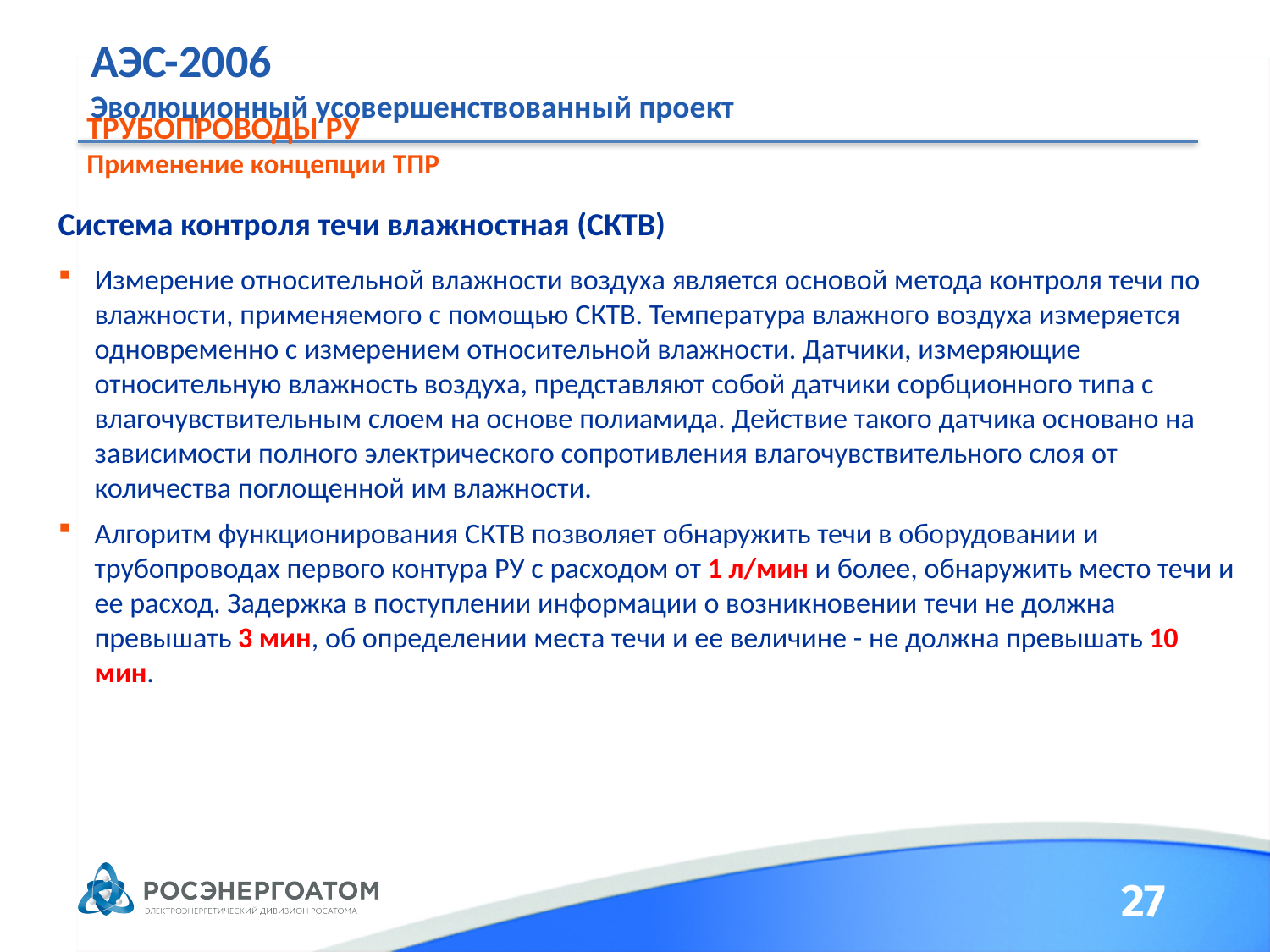

# АЭС-2006 Эволюционный усовершенствованный проект
ТРУБОПРОВОДЫ РУ
Применение концепции ТПР
Система контроля течи влажностная (СКТВ)
Измерение относительной влажности воздуха является основой метода контроля течи по влажности, применяемого с помощью СКТВ. Температура влажного воздуха измеряется одновременно с измерением относительной влажности. Датчики, измеряющие относительную влажность воздуха, представляют собой датчики сорбционного типа с влагочувствительным слоем на основе полиамида. Действие такого датчика основано на зависимости полного электрического сопротивления влагочувствительного слоя от количества поглощенной им влажности.
Алгоритм функционирования СКТВ позволяет обнаружить течи в оборудовании и трубопроводах первого контура РУ с расходом от 1 л/мин и более, обнаружить место течи и ее расход. Задержка в поступлении информации о возникновении течи не должна превышать 3 мин, об определении места течи и ее величине - не должна превышать 10 мин.